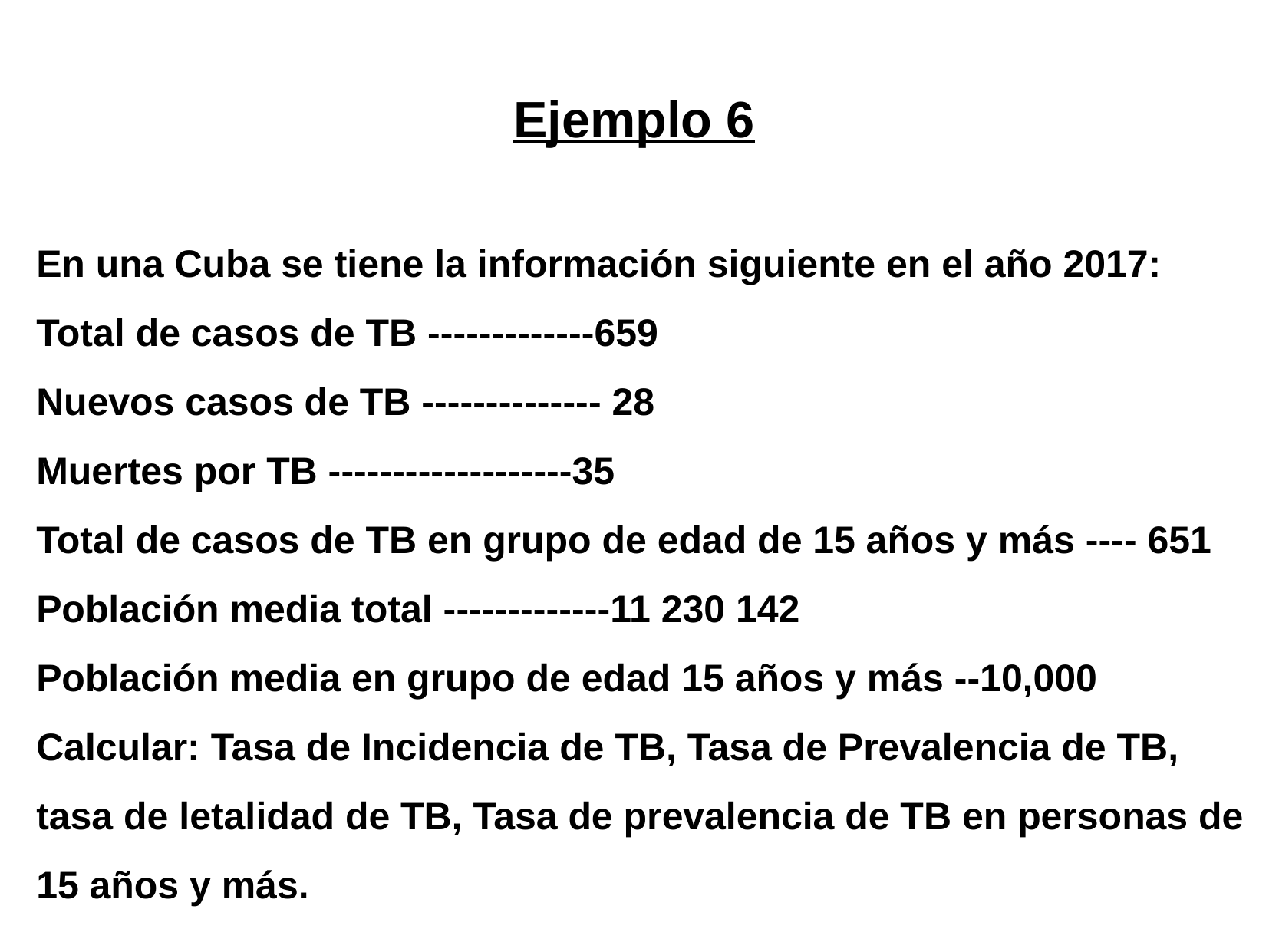

Ejemplo 6

En una Cuba se tiene la información siguiente en el año 2017:
Total de casos de TB -------------659
Nuevos casos de TB -------------- 28
Muertes por TB -------------------35
Total de casos de TB en grupo de edad de 15 años y más ---- 651
Población media total -------------11 230 142
Población media en grupo de edad 15 años y más --10,000
Calcular: Tasa de Incidencia de TB, Tasa de Prevalencia de TB, tasa de letalidad de TB, Tasa de prevalencia de TB en personas de 15 años y más.